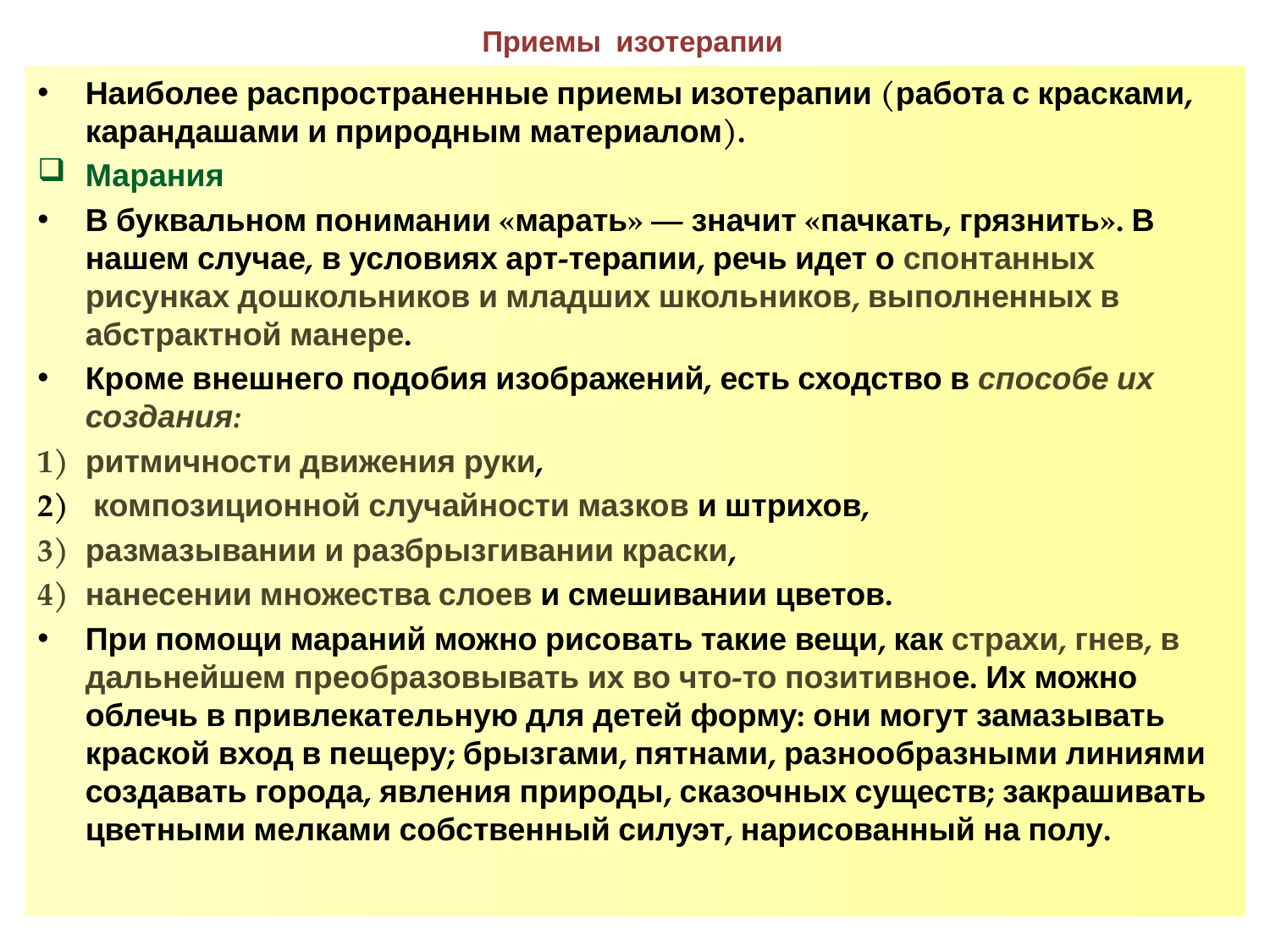

# Приемы  изотерапии
Наиболее распространенные приемы изотерапии (работа с красками, карандашами и природным материалом).
Марания
В буквальном понимании «марать» — значит «пачкать, грязнить». В нашем случае, в условиях арт-терапии, речь идет о спонтанных рисунках дошкольников и младших школьников, выполненных в абстрактной манере.
Кроме внешнего подобия изображений, есть сходство в способе их создания:
ритмичности движения руки,
 композиционной случайности мазков и штрихов,
размазывании и разбрызгивании краски,
нанесении множества слоев и смешивании цветов.
При помощи мараний можно рисовать такие вещи, как страхи, гнев, в дальнейшем преобразовывать их во что-то позитивное. Их можно облечь в привлекательную для детей форму: они могут замазывать краской вход в пещеру; брызгами, пятнами, разнообразными линиями создавать города, явления природы, сказочных существ; закрашивать цветными мелками собственный силуэт, нарисованный на полу.